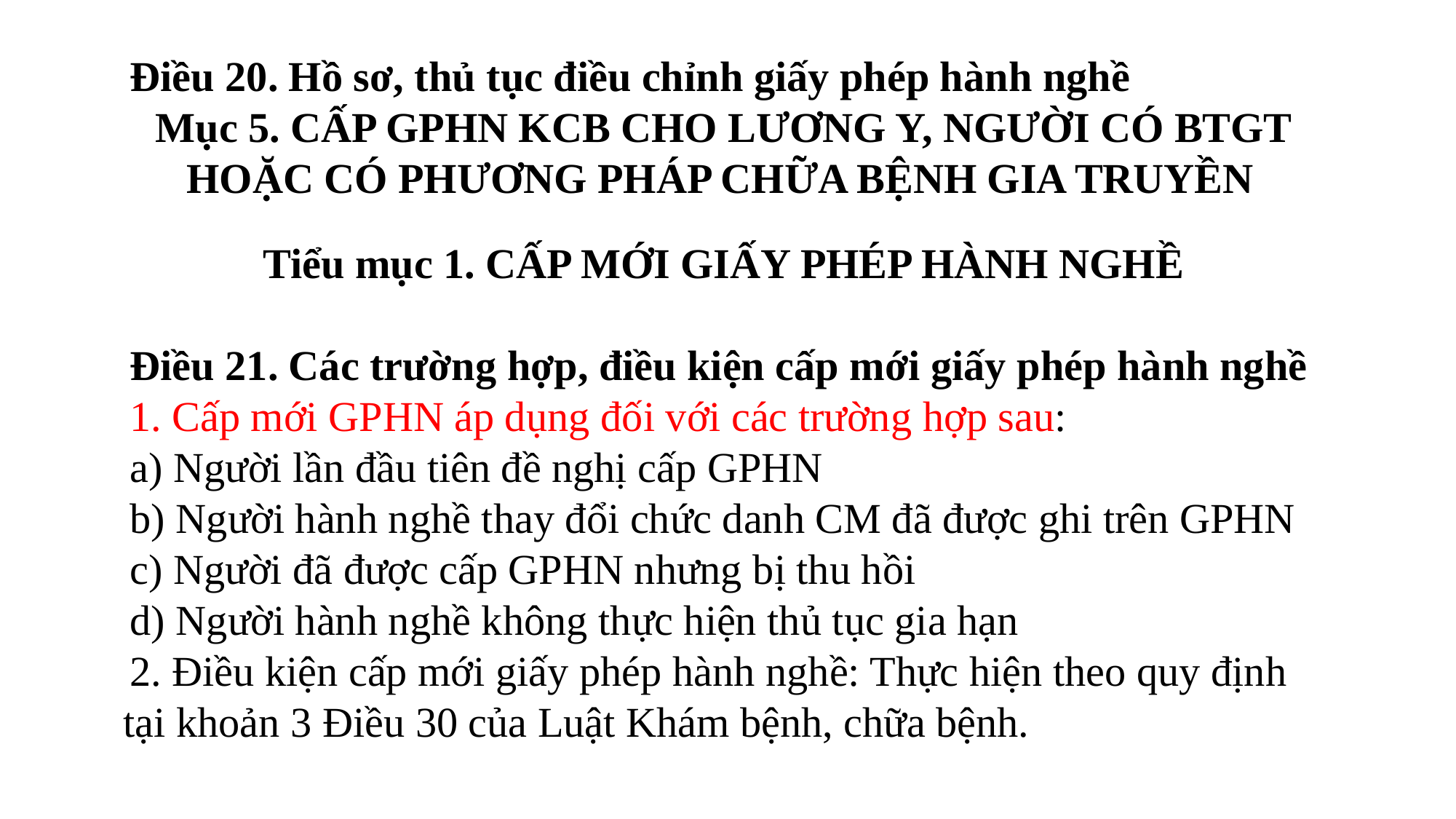

Điều 20. Hồ sơ, thủ tục điều chỉnh giấy phép hành nghề
Mục 5. CẤP GPHN KCB CHO LƯƠNG Y, NGƯỜI CÓ BTGT HOẶC CÓ PHƯƠNG PHÁP CHỮA BỆNH GIA TRUYỀN
Tiểu mục 1. CẤP MỚI GIẤY PHÉP HÀNH NGHỀ

Điều 21. Các trường hợp, điều kiện cấp mới giấy phép hành nghề
1. Cấp mới GPHN áp dụng đối với các trường hợp sau:
a) Người lần đầu tiên đề nghị cấp GPHN
b) Người hành nghề thay đổi chức danh CM đã được ghi trên GPHN
c) Người đã được cấp GPHN nhưng bị thu hồi
d) Người hành nghề không thực hiện thủ tục gia hạn
2. Điều kiện cấp mới giấy phép hành nghề: Thực hiện theo quy định tại khoản 3 Điều 30 của Luật Khám bệnh, chữa bệnh.